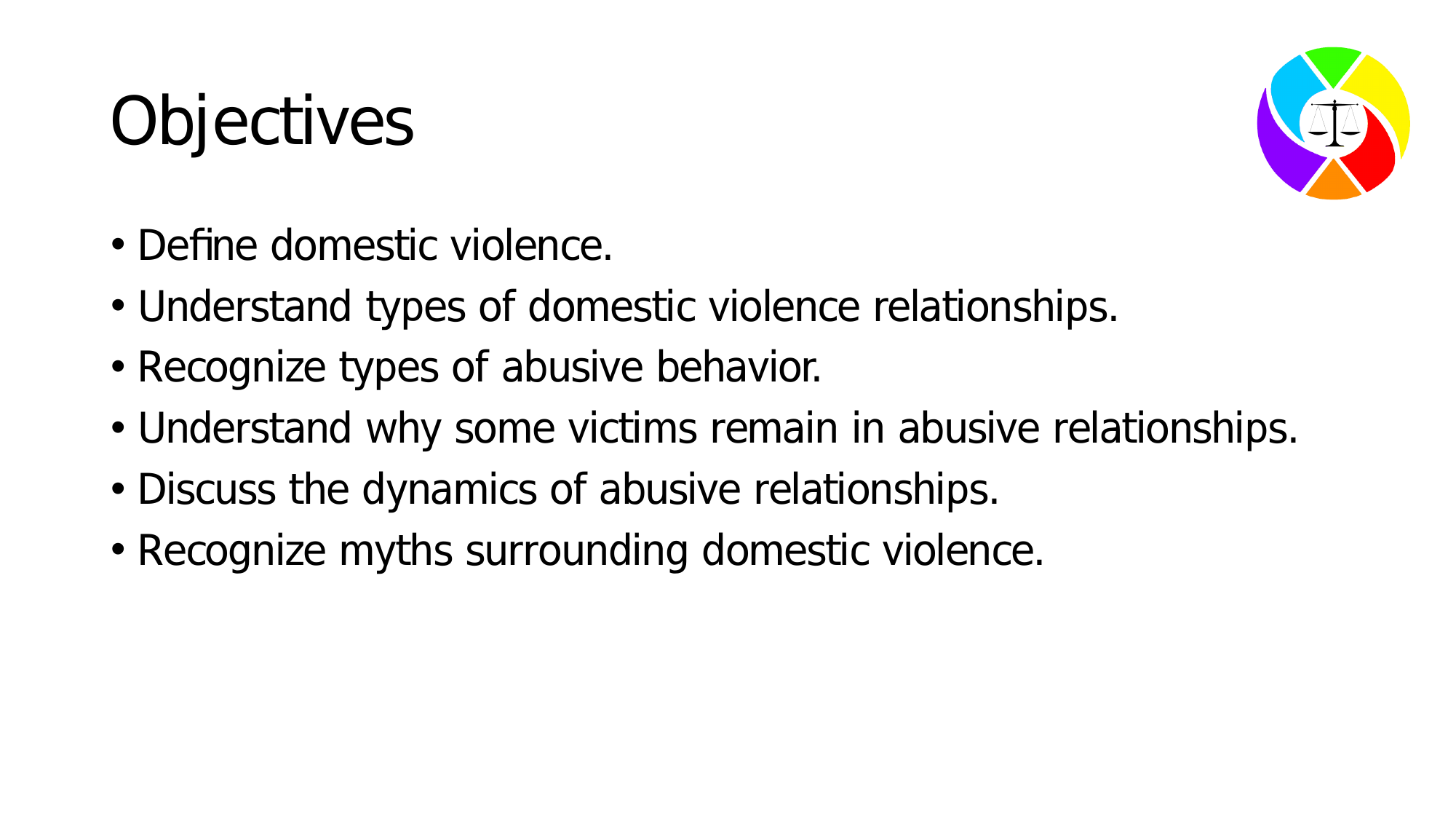

# Objectives
Define domestic violence.
Understand types of domestic violence relationships.
Recognize types of abusive behavior.
Understand why some victims remain in abusive relationships.
Discuss the dynamics of abusive relationships.
Recognize myths surrounding domestic violence.